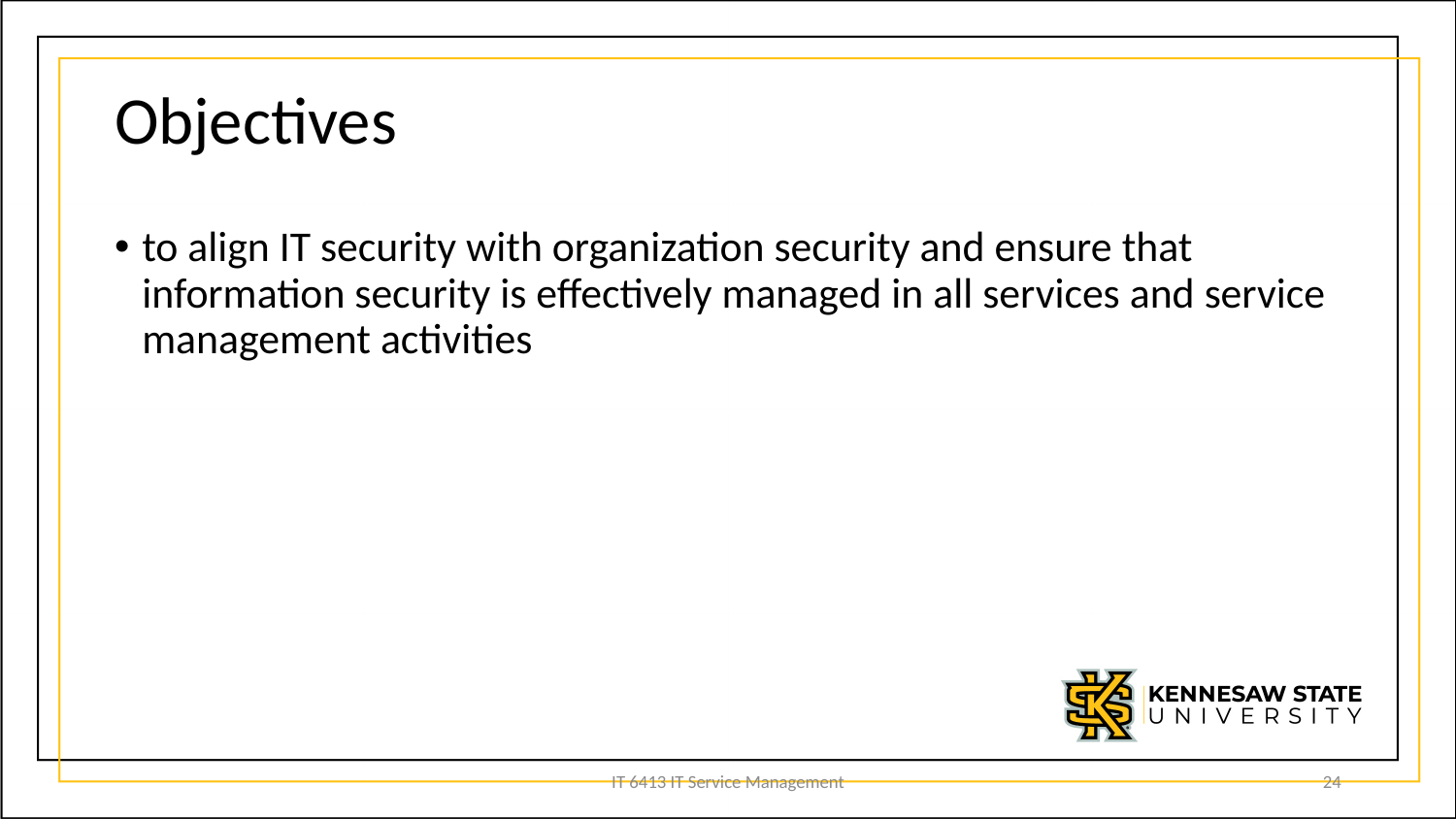

# Objectives
to align IT security with organization security and ensure that information security is effectively managed in all services and service management activities

IT 6413 IT Service Management
24